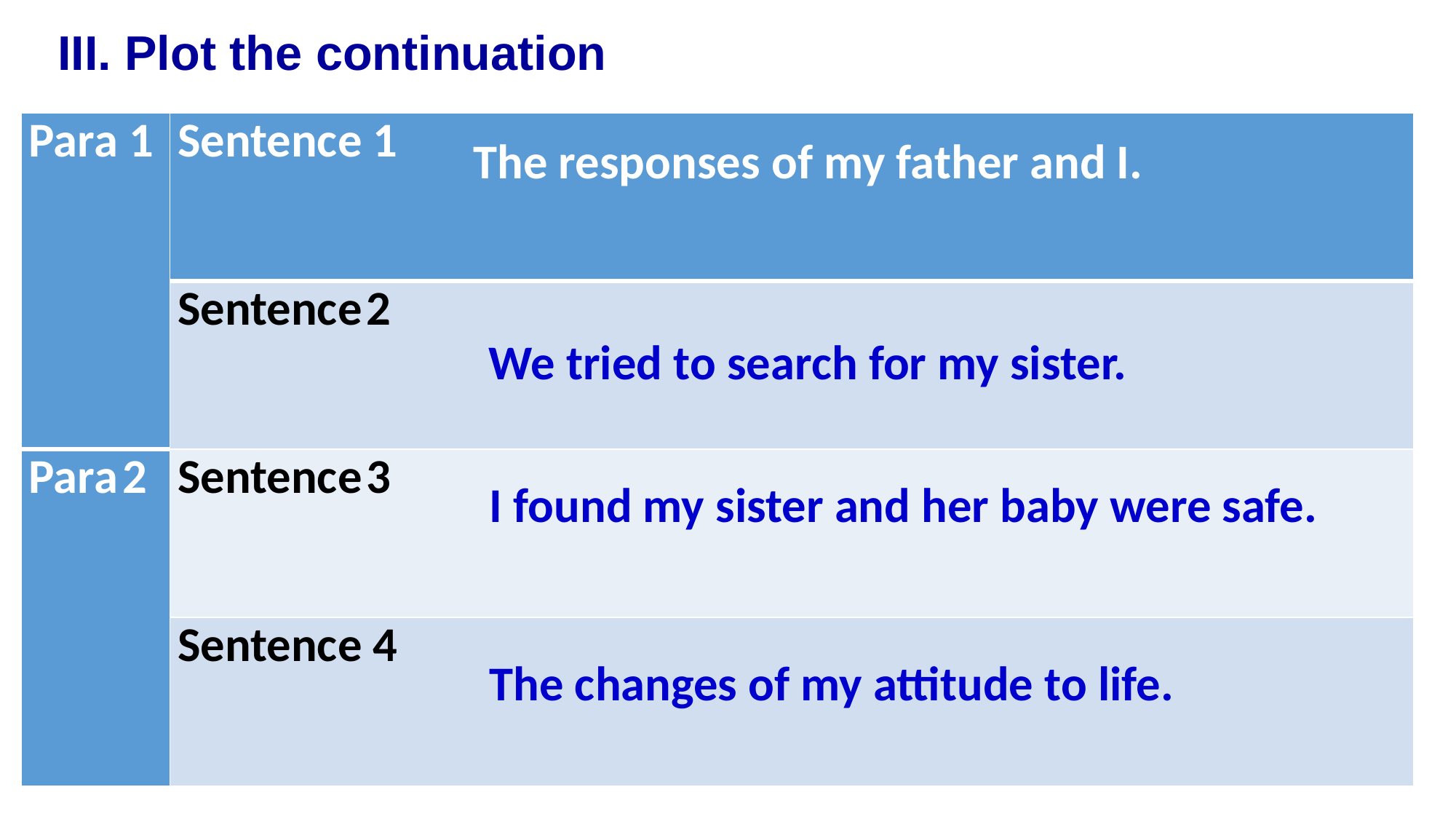

III. Plot the continuation
The responses of my father and I.
| Para 1 | Sentence 1 |
| --- | --- |
|  | Sentence 2 |
| Para 2 | Sentence 3 |
|  | Sentence 4 |
We tried to search for my sister.
I found my sister and her baby were safe.
The changes of my attitude to life.